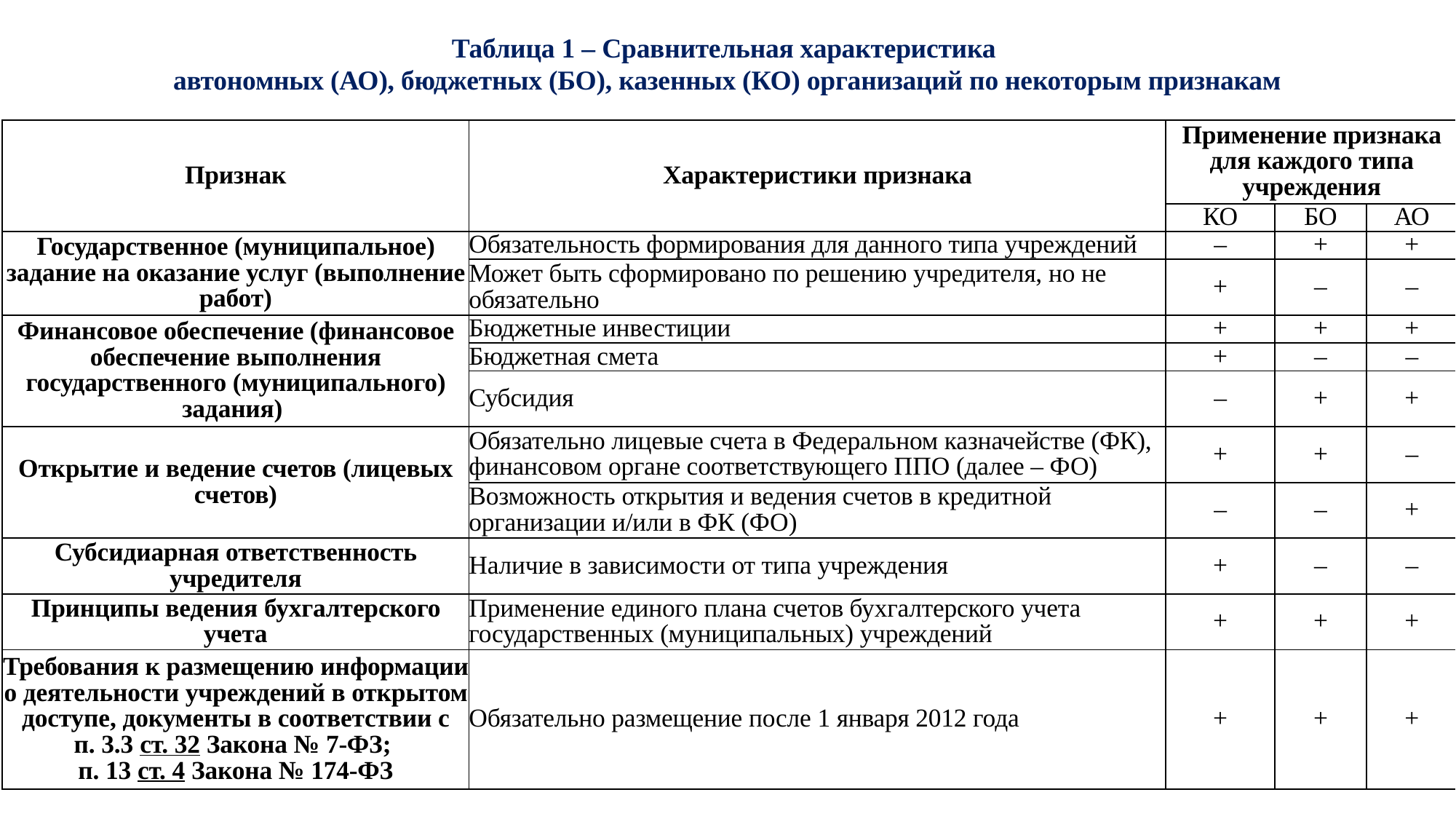

Таблица 1 – Сравнительная характеристика
автономных (АО), бюджетных (БО), казенных (КО) организаций по некоторым признакам
| Признак | Характеристики признака | Применение признака для каждого типа учреждения |  |  |
| --- | --- | --- | --- | --- |
|  |  | КО | БО | АО |
| Государственное (муниципальное) задание на оказание услуг (выполнение работ) | Обязательность формирования для данного типа учреждений | – | + | + |
|  | Может быть сформировано по решению учредителя, но не обязательно | + | – | – |
| Финансовое обеспечение (финансовое обеспечение выполнения государственного (муниципального) задания) | Бюджетные инвестиции | + | + | + |
|  | Бюджетная смета | + | – | – |
|  | Субсидия | – | + | + |
| Открытие и ведение счетов (лицевых счетов) | Обязательно лицевые счета в Федеральном казначействе (ФК), финансовом органе соответствующего ППО (далее – ФО) | + | + | – |
|  | Возможность открытия и ведения счетов в кредитной организации и/или в ФК (ФО) | – | – | + |
| Субсидиарная ответственность учредителя | Наличие в зависимости от типа учреждения | + | – | – |
| Принципы ведения бухгалтерского учета | Применение единого плана счетов бухгалтерского учета государственных (муниципальных) учреждений | + | + | + |
| Требования к размещению информации о деятельности учреждений в открытом доступе, документы в соответствии с п. 3.3 ст. 32 Закона № 7-ФЗ; п. 13 ст. 4 Закона № 174-ФЗ | Обязательно размещение после 1 января 2012 года | + | + | + |